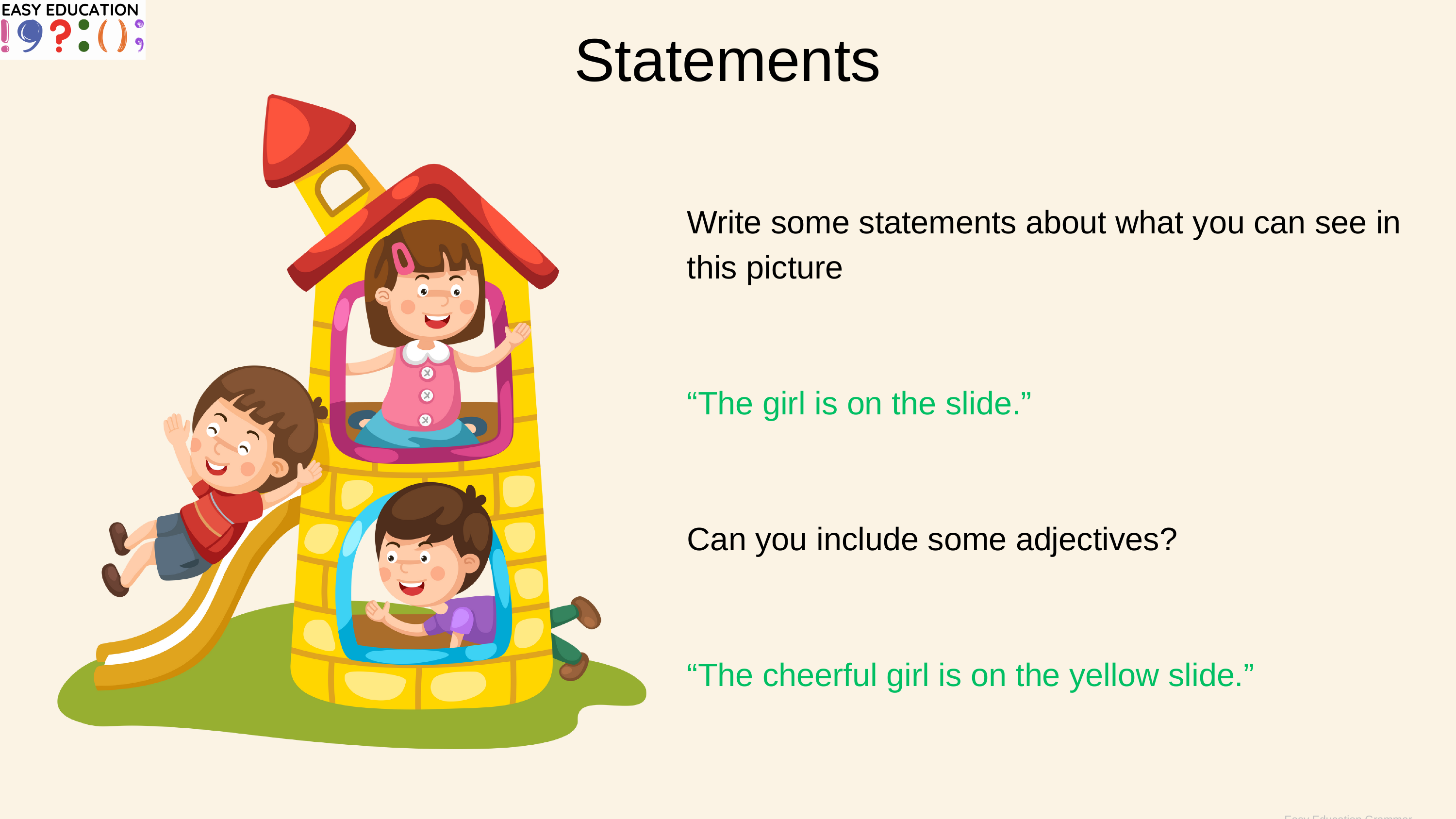

Statements

Write some statements about what you can see in this picture

“The girl is on the slide.”

Can you include some adjectives?

“The cheerful girl is on the yellow slide.”